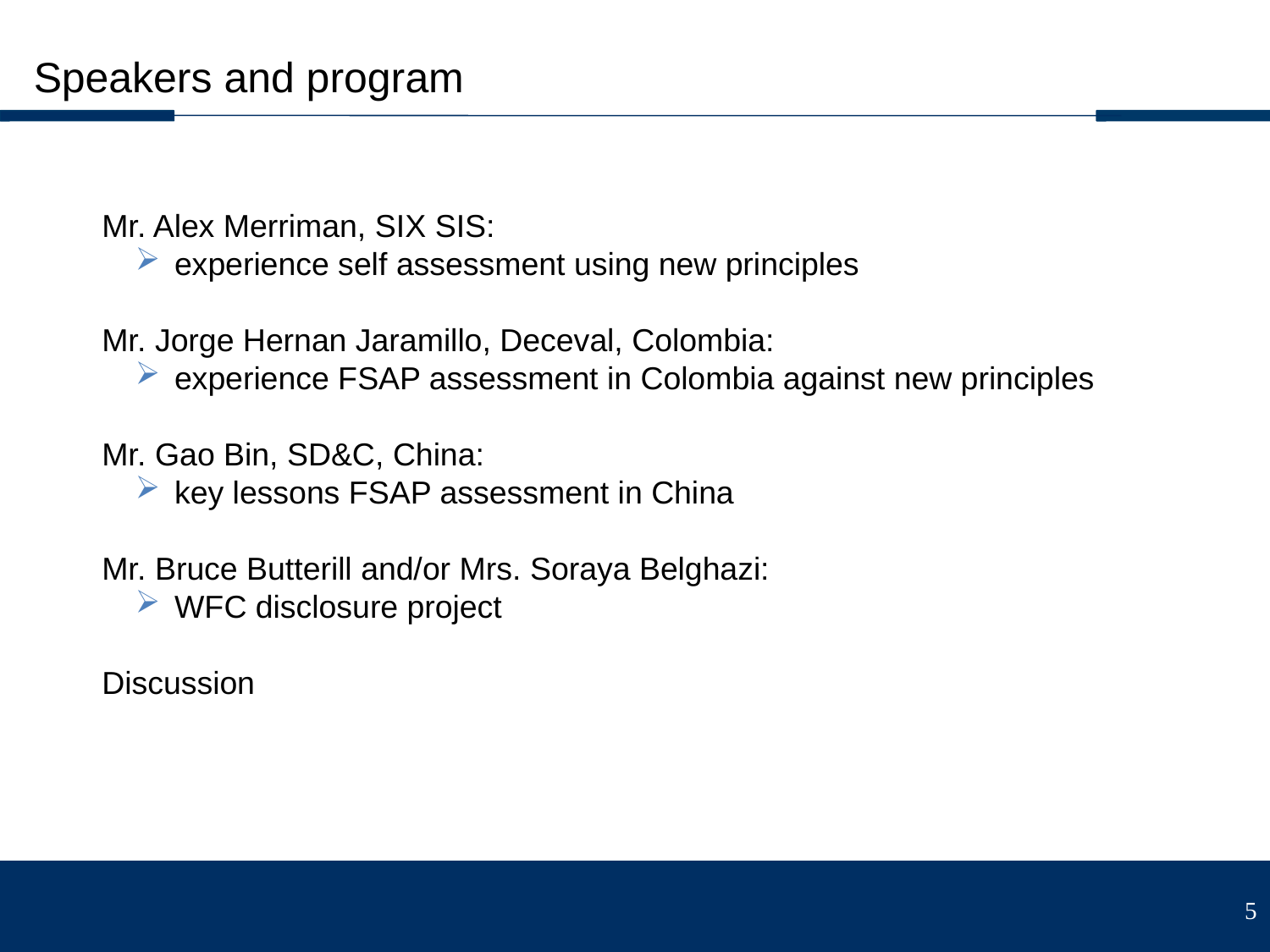

Speakers and program

Mr. Alex Merriman, SIX SIS:
 experience self assessment using new principles
Mr. Jorge Hernan Jaramillo, Deceval, Colombia:
 experience FSAP assessment in Colombia against new principles
Mr. Gao Bin, SD&C, China:
 key lessons FSAP assessment in China
Mr. Bruce Butterill and/or Mrs. Soraya Belghazi:
 WFC disclosure project
Discussion

5